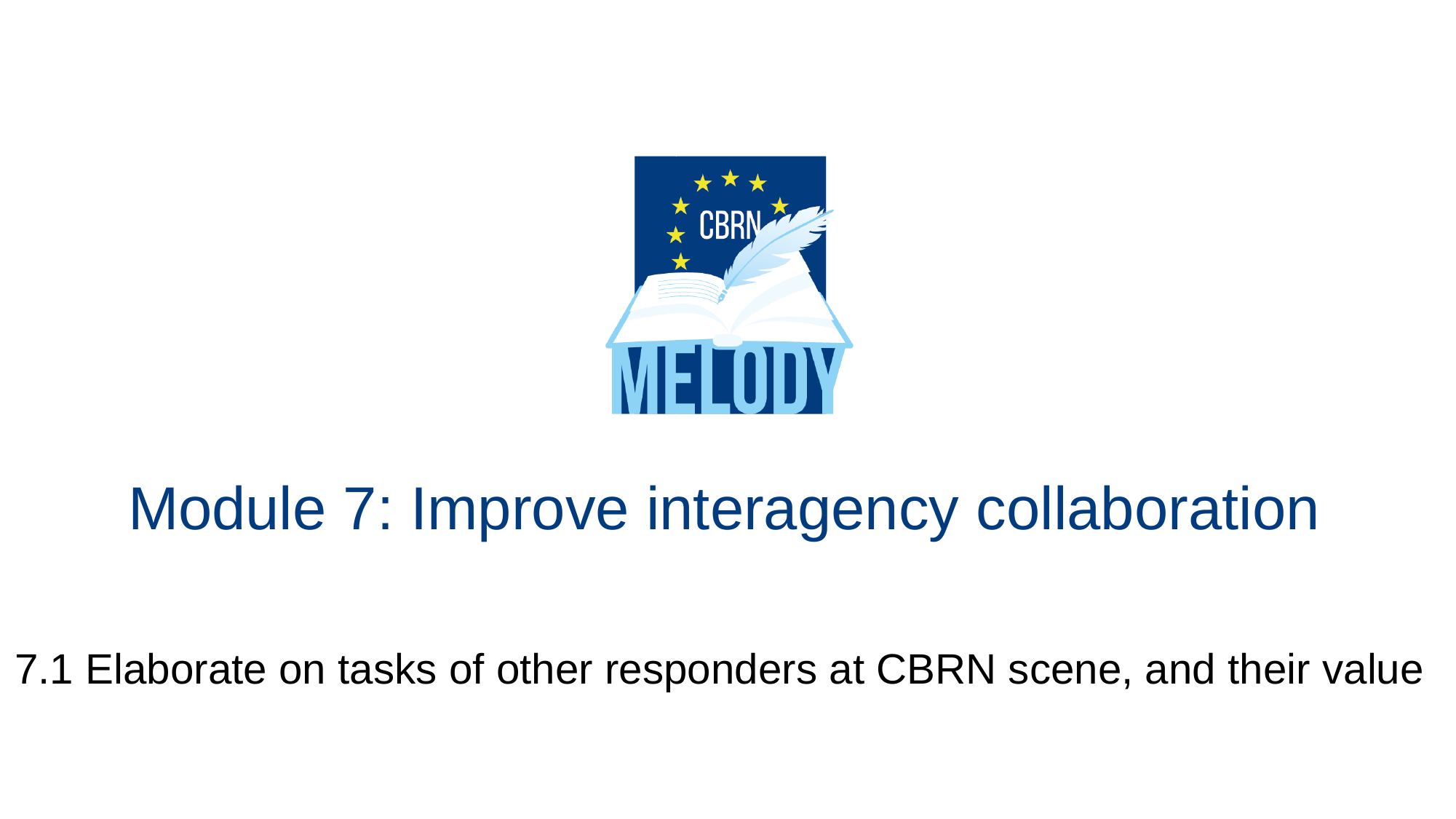

# Module 7: Improve interagency collaboration
7.1 Elaborate on tasks of other responders at CBRN scene, and their value